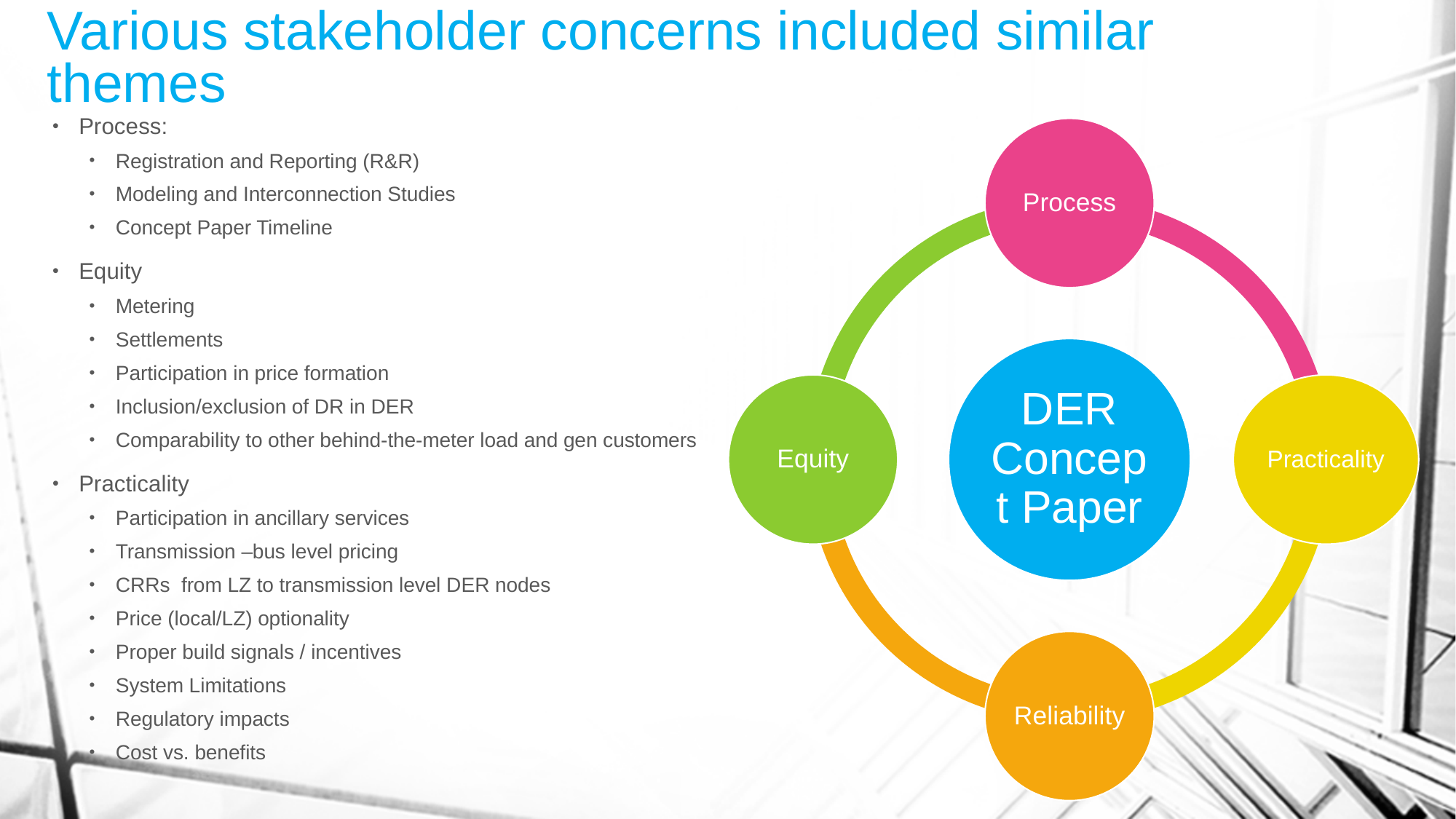

# Various stakeholder concerns included similar themes
Process:
Registration and Reporting (R&R)
Modeling and Interconnection Studies
Concept Paper Timeline
Equity
Metering
Settlements
Participation in price formation
Inclusion/exclusion of DR in DER
Comparability to other behind-the-meter load and gen customers
Practicality
Participation in ancillary services
Transmission –bus level pricing
CRRs  from LZ to transmission level DER nodes
Price (local/LZ) optionality
Proper build signals / incentives
System Limitations
Regulatory impacts
Cost vs. benefits

DER Concept Paper
Process
Practicality
Reliability
Equity